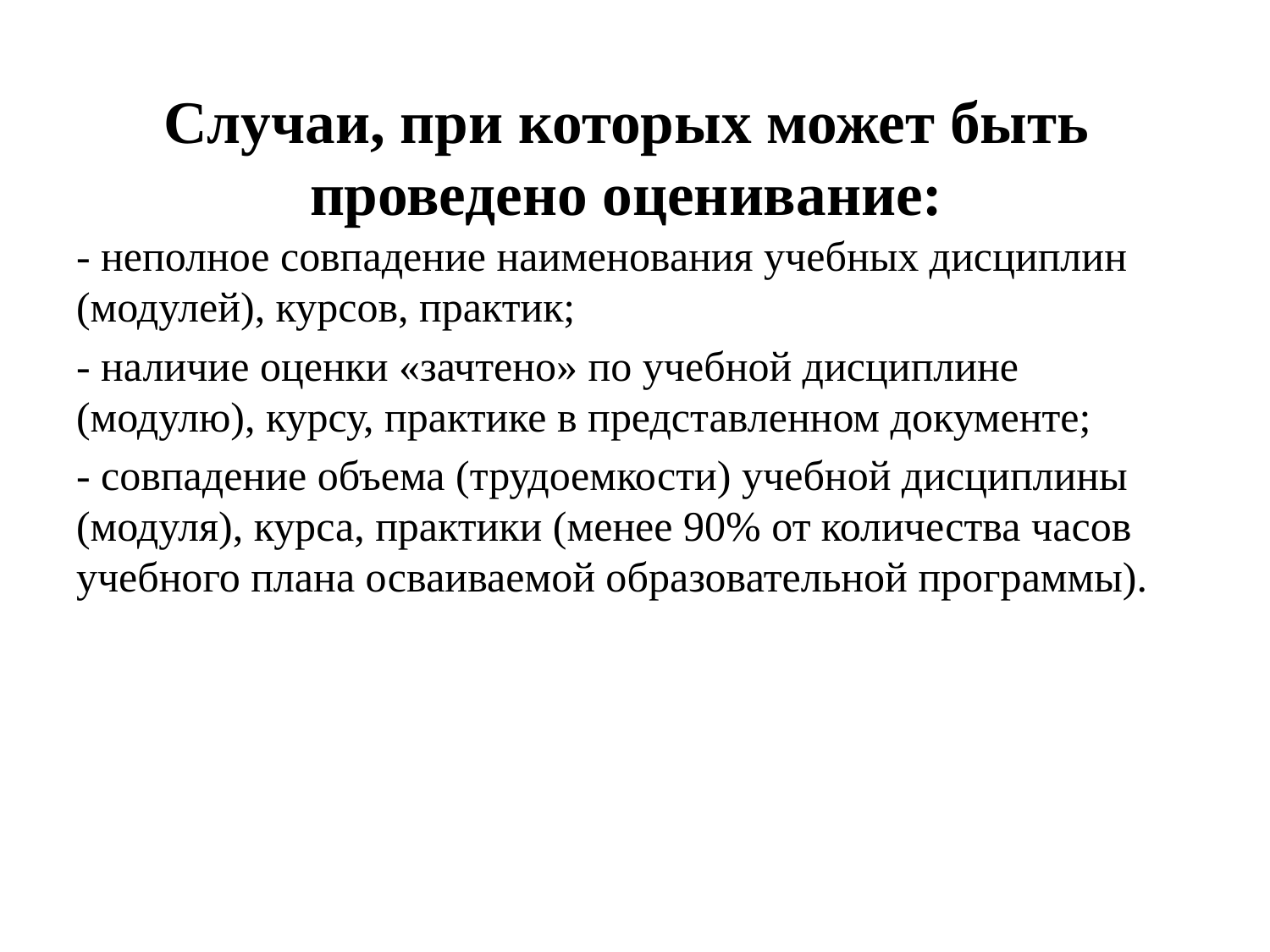

# Случаи, при которых может быть проведено оценивание:
- неполное совпадение наименования учебных дисциплин (модулей), курсов, практик;
- наличие оценки «зачтено» по учебной дисциплине (модулю), курсу, практике в представленном документе;
- совпадение объема (трудоемкости) учебной дисциплины (модуля), курса, практики (менее 90% от количества часов учебного плана осваиваемой образовательной программы).